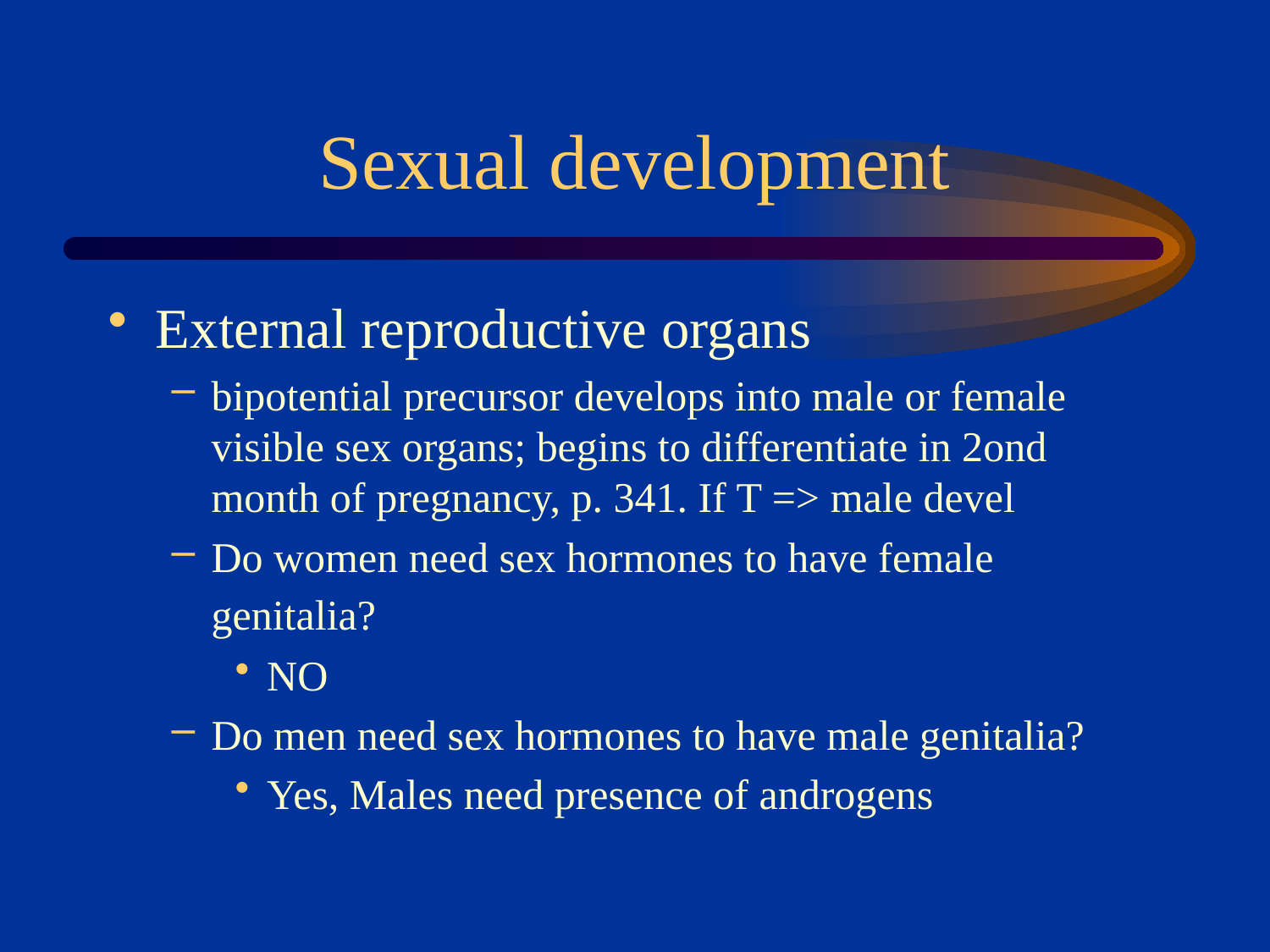

# Sexual development
External reproductive organs
bipotential precursor develops into male or female visible sex organs; begins to differentiate in 2ond month of pregnancy, p. 341. If T => male devel
Do women need sex hormones to have female genitalia?
NO
Do men need sex hormones to have male genitalia?
Yes, Males need presence of androgens